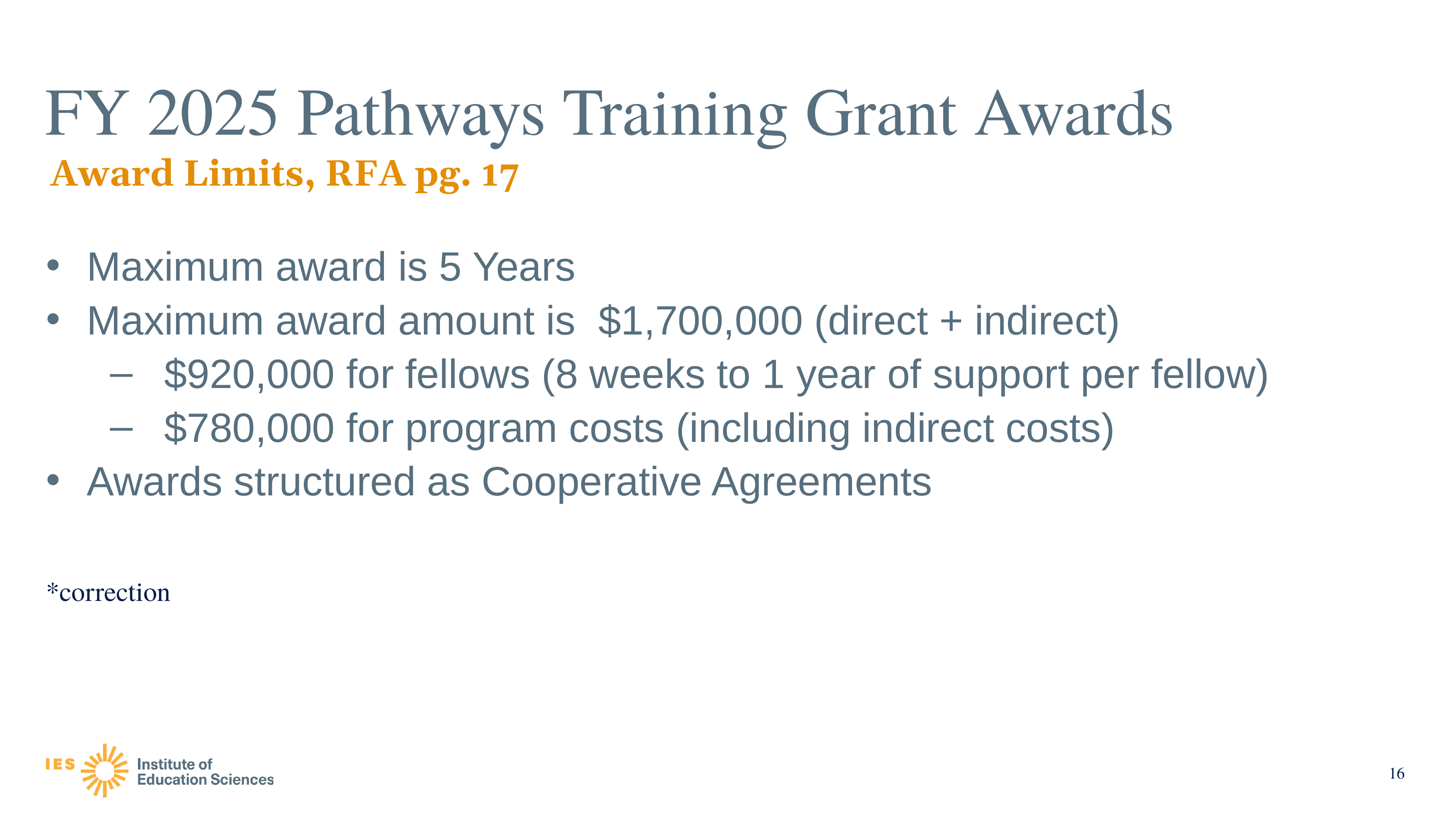

# FY 2025 Pathways Training Grant Awards
Award Limits, RFA pg. 17
Maximum award is 5 Years
Maximum award amount is  $1,700,000 (direct + indirect)
$920,000 for fellows (8 weeks to 1 year of support per fellow)
$780,000 for program costs (including indirect costs)
Awards structured as Cooperative Agreements

*correction
16